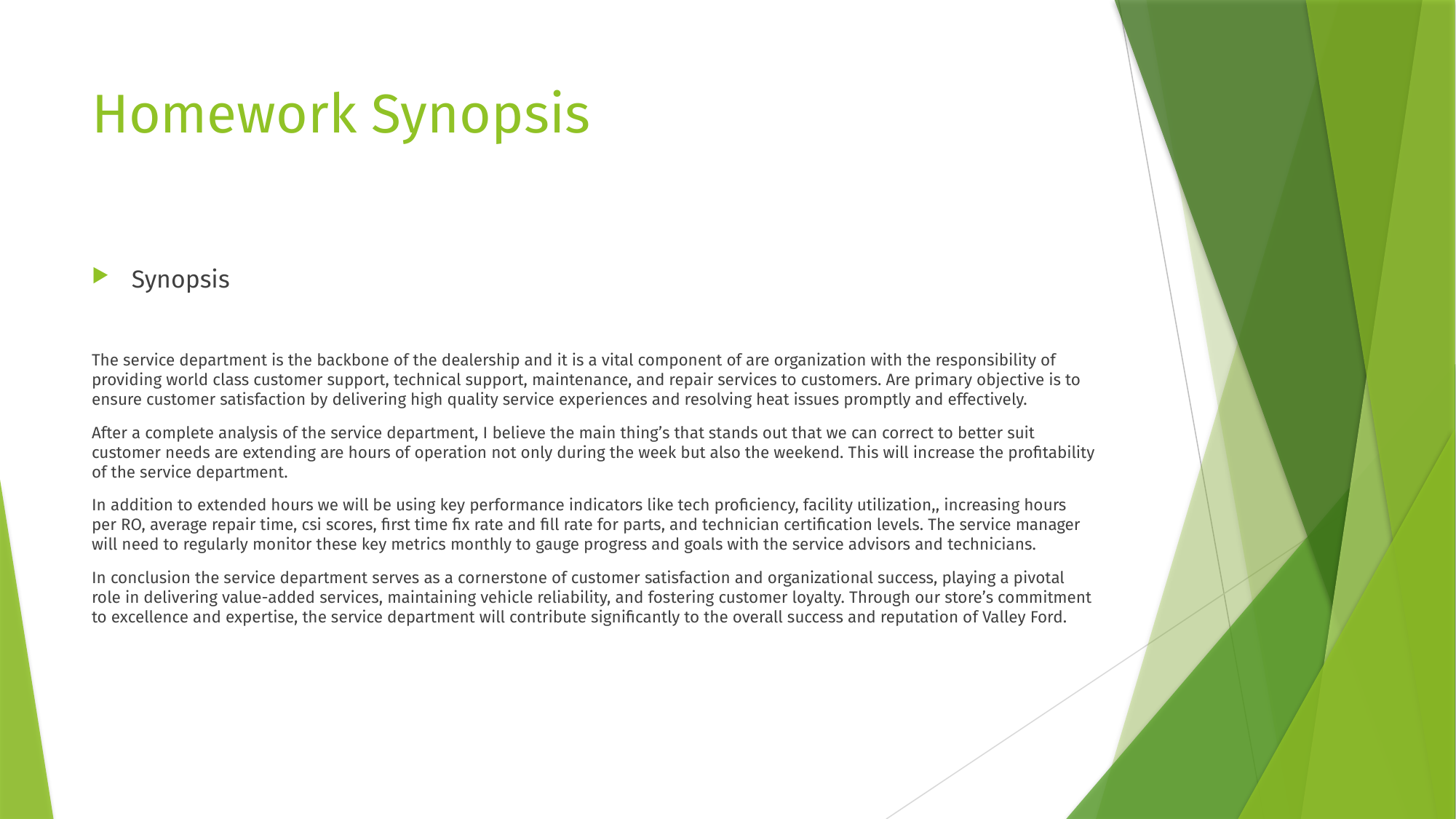

# Homework Synopsis
Synopsis

The service department is the backbone of the dealership and it is a vital component of are organization with the responsibility of providing world class customer support, technical support, maintenance, and repair services to customers. Are primary objective is to ensure customer satisfaction by delivering high quality service experiences and resolving heat issues promptly and effectively.
After a complete analysis of the service department, I believe the main thing’s that stands out that we can correct to better suit customer needs are extending are hours of operation not only during the week but also the weekend. This will increase the profitability of the service department.
In addition to extended hours we will be using key performance indicators like tech proficiency, facility utilization,, increasing hours per RO, average repair time, csi scores, first time fix rate and fill rate for parts, and technician certification levels. The service manager will need to regularly monitor these key metrics monthly to gauge progress and goals with the service advisors and technicians.
In conclusion the service department serves as a cornerstone of customer satisfaction and organizational success, playing a pivotal role in delivering value-added services, maintaining vehicle reliability, and fostering customer loyalty. Through our store’s commitment to excellence and expertise, the service department will contribute significantly to the overall success and reputation of Valley Ford.